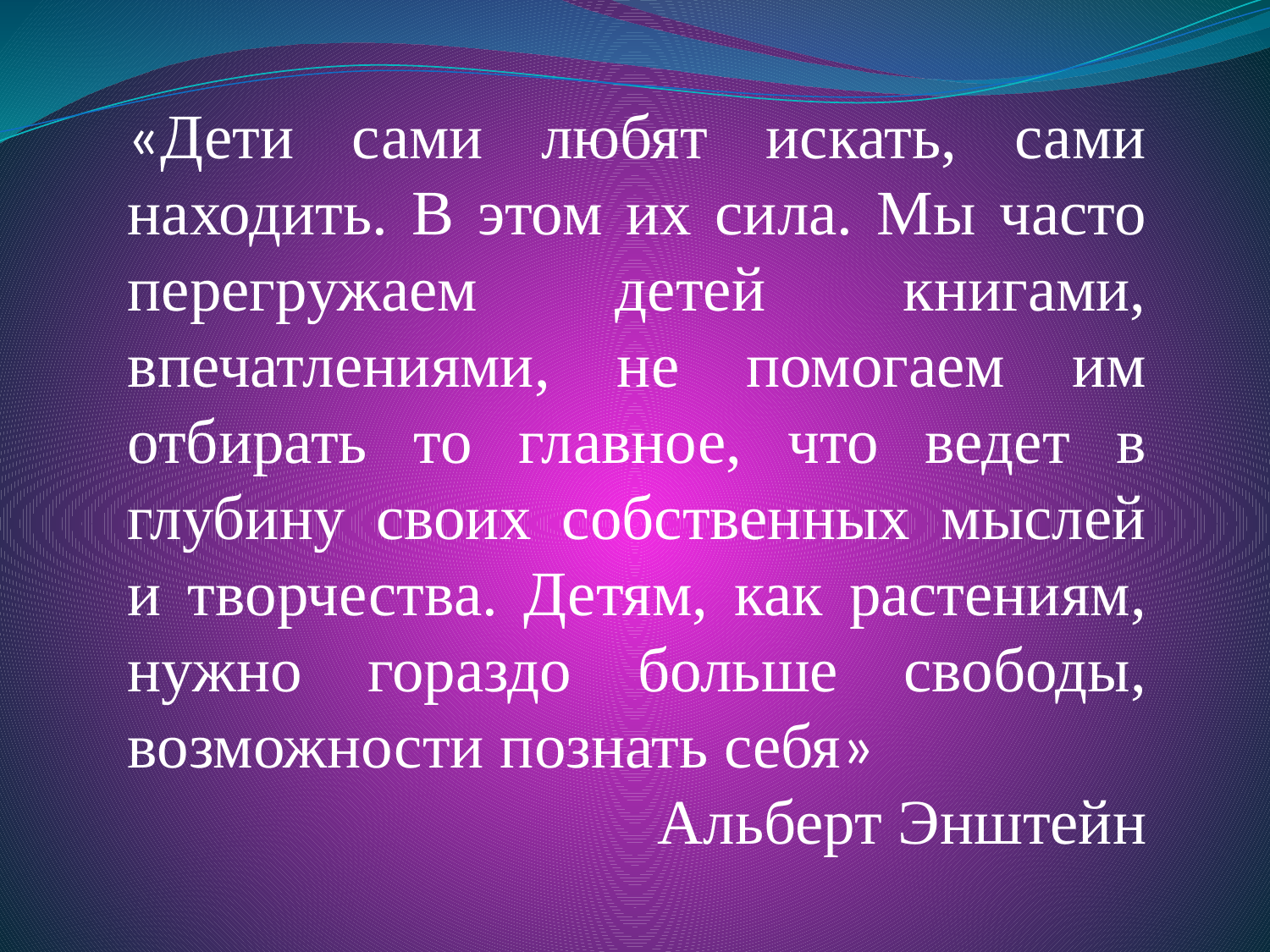

«Дети сами любят искать, сами находить. В этом их сила. Мы часто перегружаем детей книгами, впечатлениями, не помогаем им отбирать то главное, что ведет в глубину своих собственных мыслей и творчества. Детям, как растениям, нужно гораздо больше свободы, возможности познать себя»
Альберт Энштейн